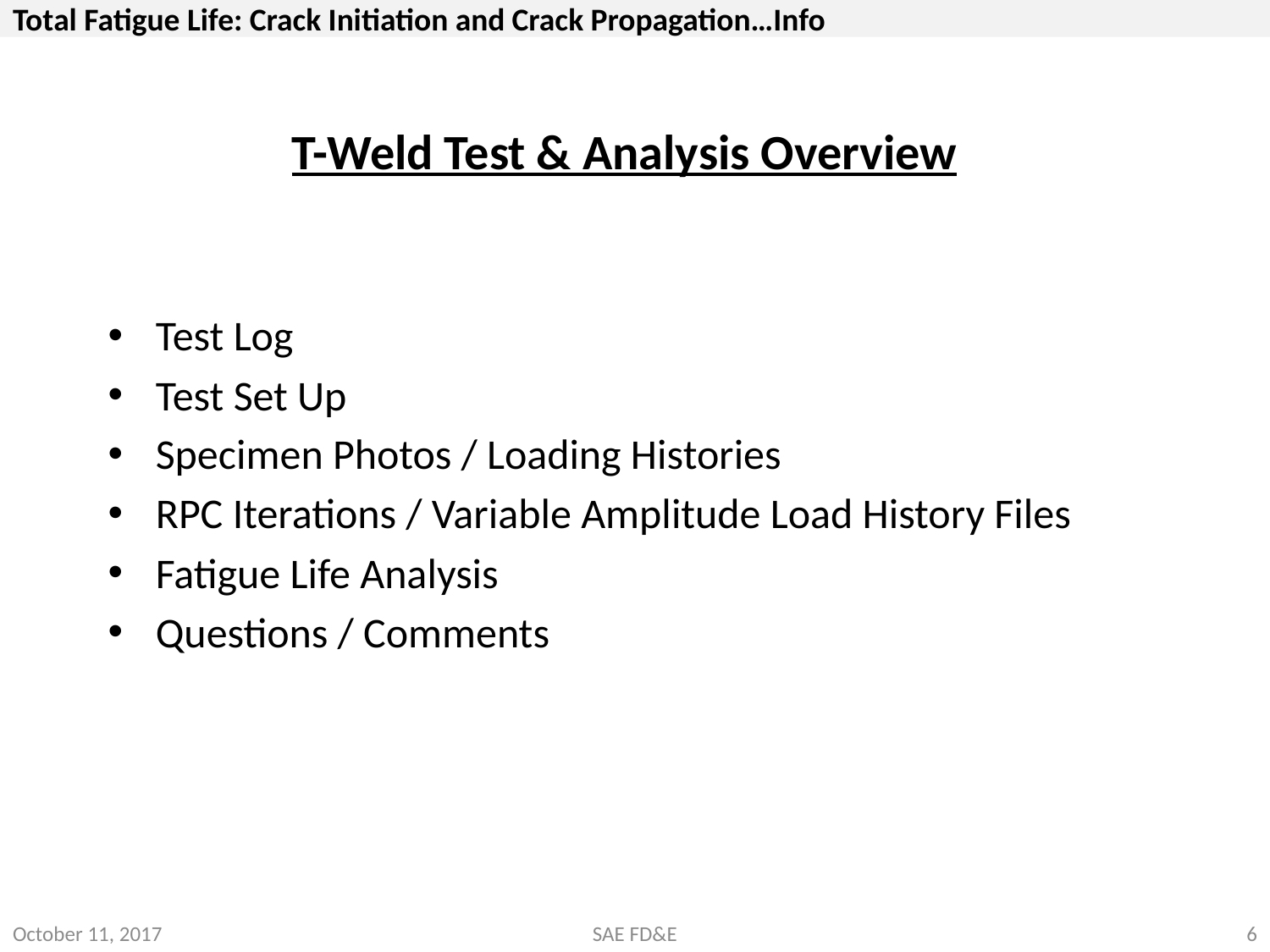

Total Fatigue Life: Crack Initiation and Crack Propagation…Info
# T-Weld Test & Analysis Overview
Test Log
Test Set Up
Specimen Photos / Loading Histories
RPC Iterations / Variable Amplitude Load History Files
Fatigue Life Analysis
Questions / Comments
October 11, 2017
SAE FD&E
6